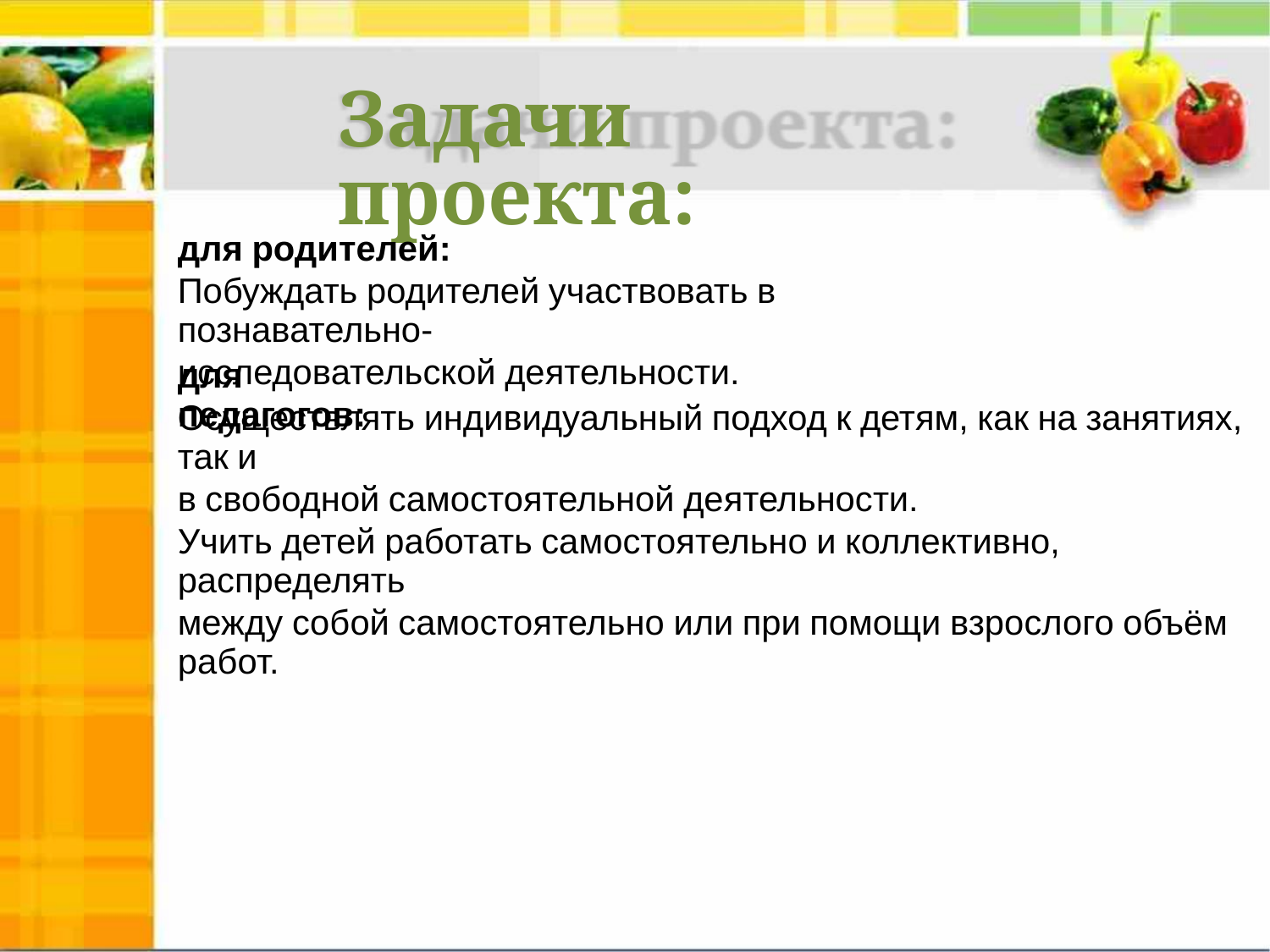

Задачи проекта:
для родителей:
Побуждать родителей участвовать в познавательно-
исследовательской деятельности.
для педагогов:
Осуществлять индивидуальный подход к детям, как на занятиях, так и
в свободной самостоятельной деятельности.
Учить детей работать самостоятельно и коллективно, распределять
между собой самостоятельно или при помощи взрослого объём работ.